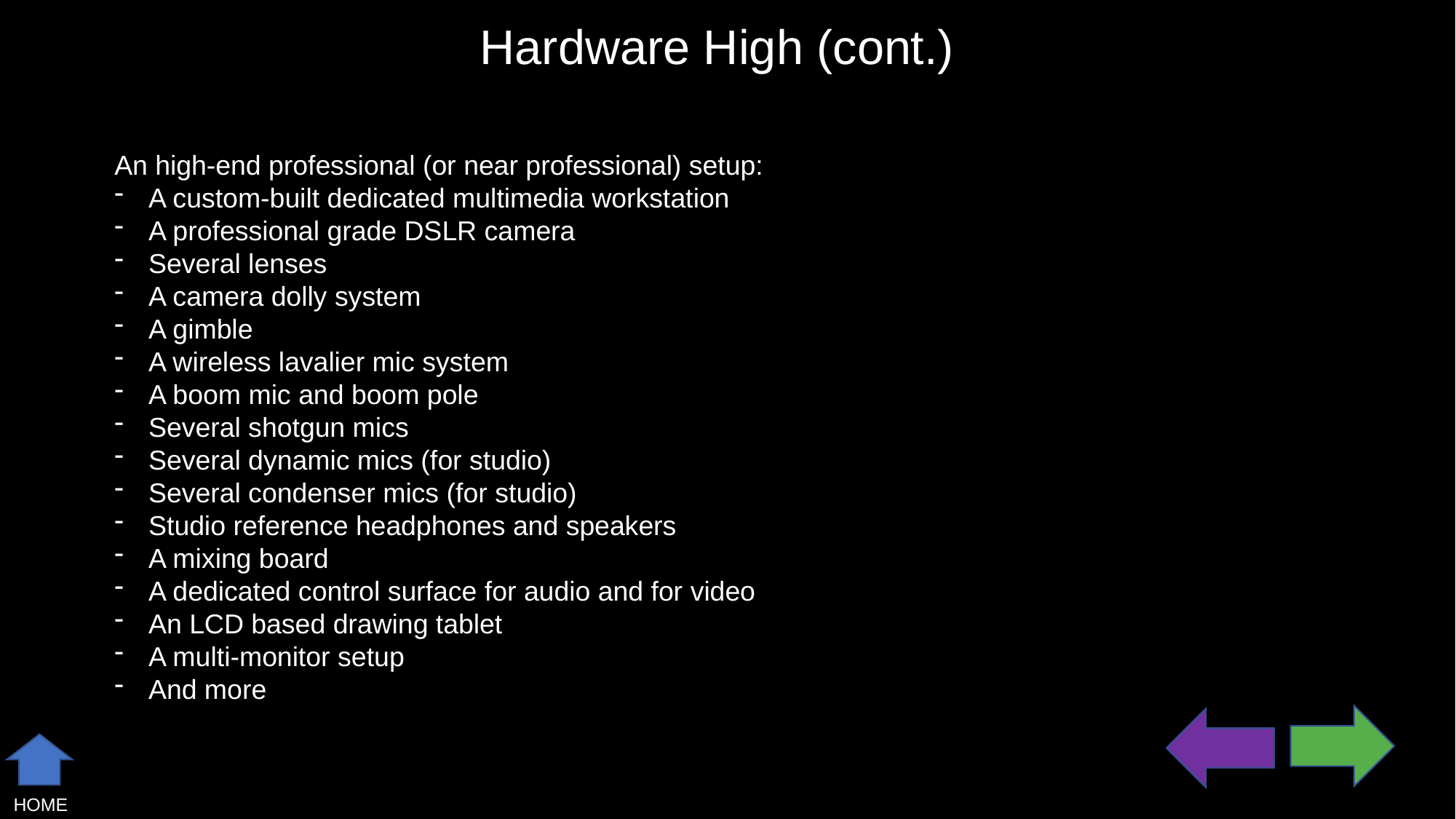

Hardware High (cont.)
An high-end professional (or near professional) setup:
A custom-built dedicated multimedia workstation
A professional grade DSLR camera
Several lenses
A camera dolly system
A gimble
A wireless lavalier mic system
A boom mic and boom pole
Several shotgun mics
Several dynamic mics (for studio)
Several condenser mics (for studio)
Studio reference headphones and speakers
A mixing board
A dedicated control surface for audio and for video
An LCD based drawing tablet
A multi-monitor setup
And more

HOME